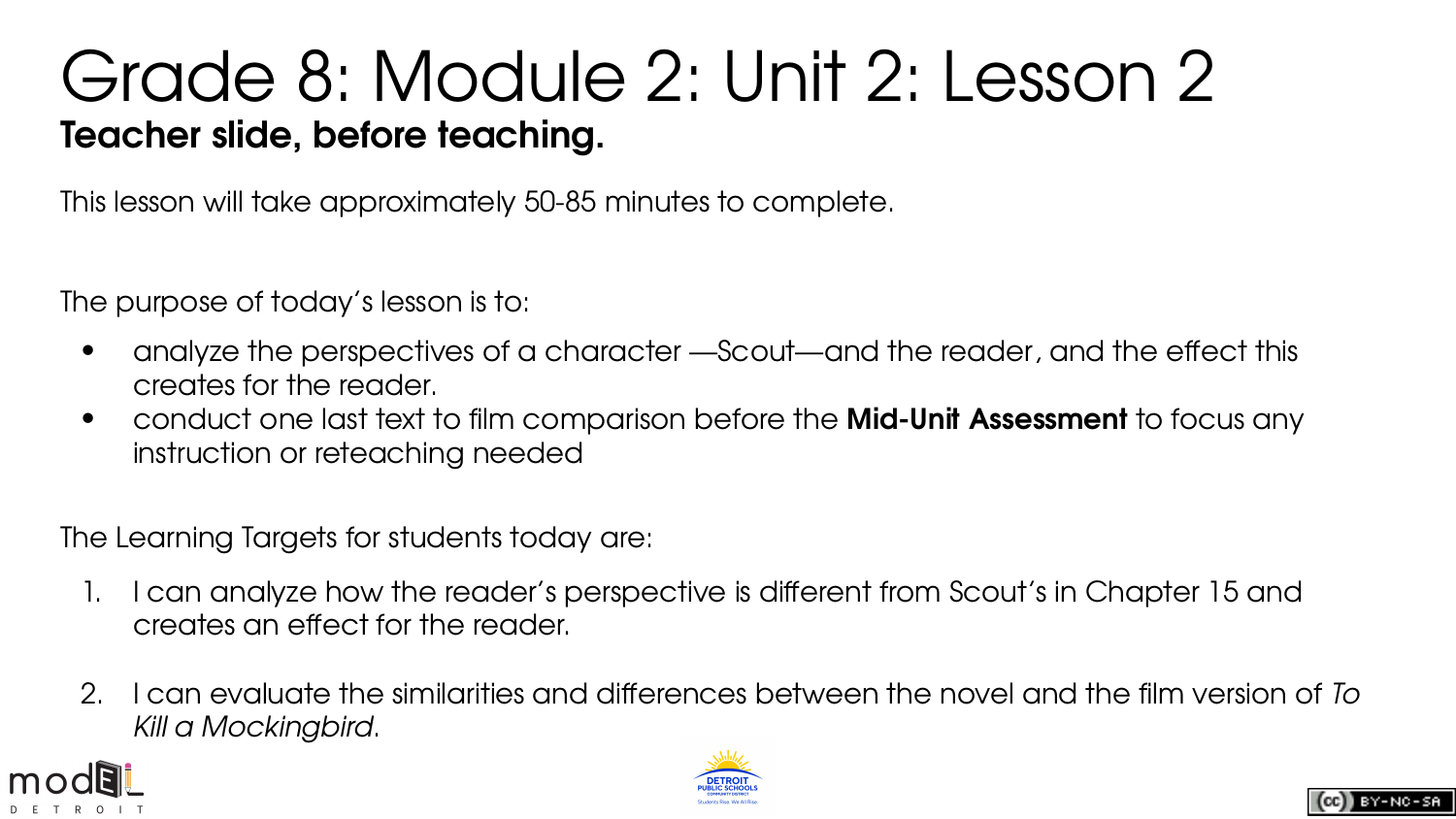

# Grade 8: Module 2: Unit 2: Lesson 2
Teacher slide, before teaching.
This lesson will take approximately 50-85 minutes to complete.

The purpose of today’s lesson is to:
analyze the perspectives of a character —Scout—and the reader, and the effect this creates for the reader.
conduct one last text to film comparison before the Mid-Unit Assessment to focus any instruction or reteaching needed
The Learning Targets for students today are:
I can analyze how the reader’s perspective is different from Scout’s in Chapter 15 and creates an effect for the reader.
I can evaluate the similarities and differences between the novel and the film version of To Kill a Mockingbird.